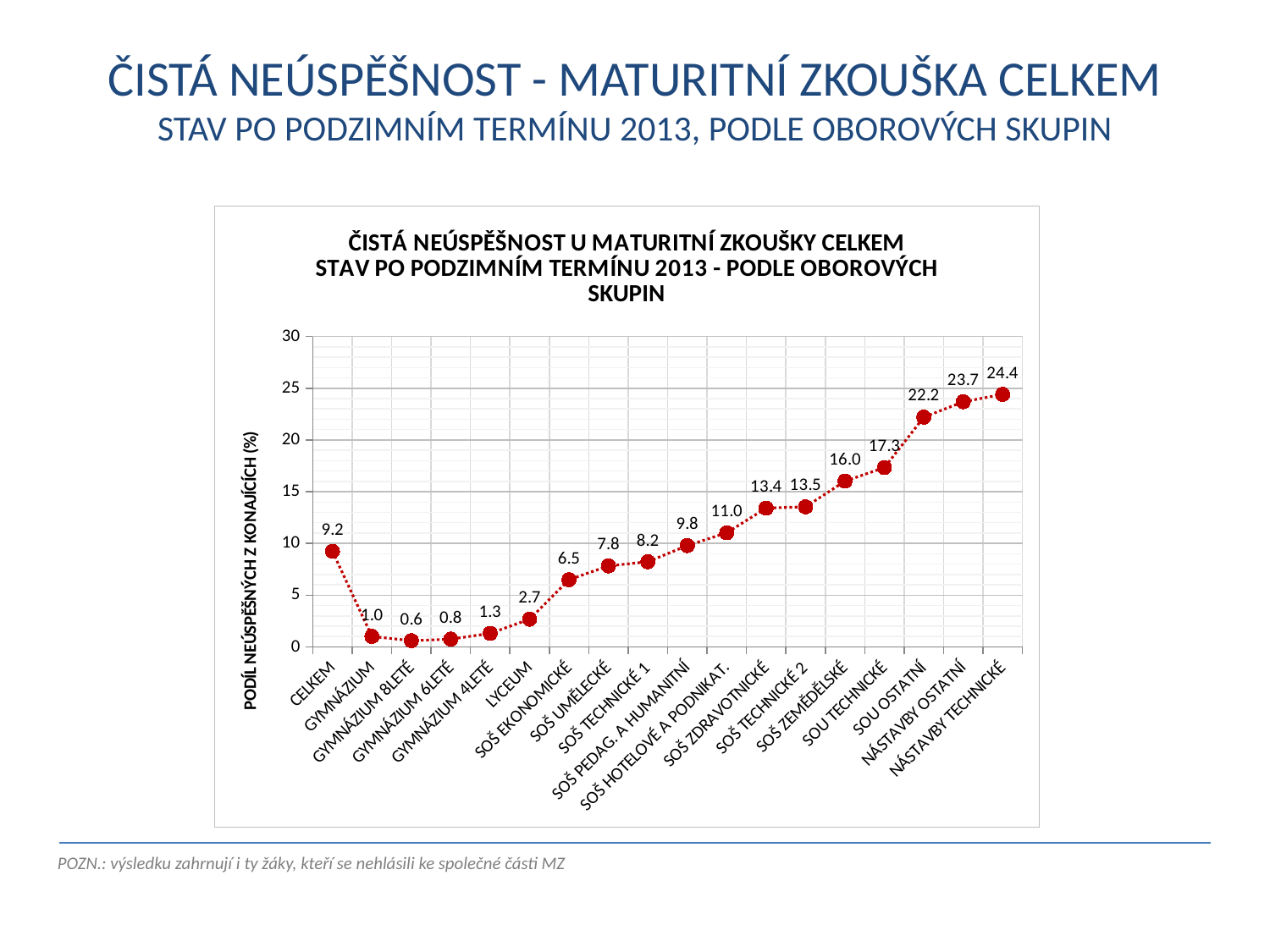

# ČISTÁ NEÚSPĚŠNOST - MATURITNÍ ZKOUŠKA CELKEM STAV PO PODZIMNÍM TERMÍNU 2013, PODLE OBOROVÝCH SKUPIN

### Chart: ČISTÁ NEÚSPĚŠNOST U MATURITNÍ ZKOUŠKY CELKEM
STAV PO PODZIMNÍM TERMÍNU 2013 - PODLE OBOROVÝCH SKUPIN

| Category |  |
|---|---|
| CELKEM | 9.234884212008165 |
| GYMNÁZIUM | 1.0116229014205769 |
| GYMNÁZIUM 8LETÉ | 0.6036460219727152 |
| GYMNÁZIUM 6LETÉ | 0.7518796992481203 |
| GYMNÁZIUM 4LETÉ | 1.3125386040765905 |
| LYCEUM | 2.6804123711340204 |
| SOŠ EKONOMICKÉ | 6.495423678771775 |
| SOŠ UMĚLECKÉ | 7.828054298642534 |
| SOŠ TECHNICKÉ 1 | 8.230146168885579 |
| SOŠ PEDAG. A HUMANITNÍ | 9.79155719040112 |
| SOŠ HOTELOVÉ A PODNIKAT. | 11.02322020923705 |
| SOŠ ZDRAVOTNICKÉ | 13.41991341991342 |
| SOŠ TECHNICKÉ 2 | 13.54115927910375 |
| SOŠ ZEMĚDĚLSKÉ | 16.02086438152012 |
| SOU TECHNICKÉ | 17.327382515095827 |
| SOU OSTATNÍ | 22.206303724928368 |
| NÁSTAVBY OSTATNÍ | 23.689396925502564 |
| NÁSTAVBY TECHNICKÉ | 24.406175771971498 |
POZN.: výsledku zahrnují i ty žáky, kteří se nehlásili ke společné části MZ